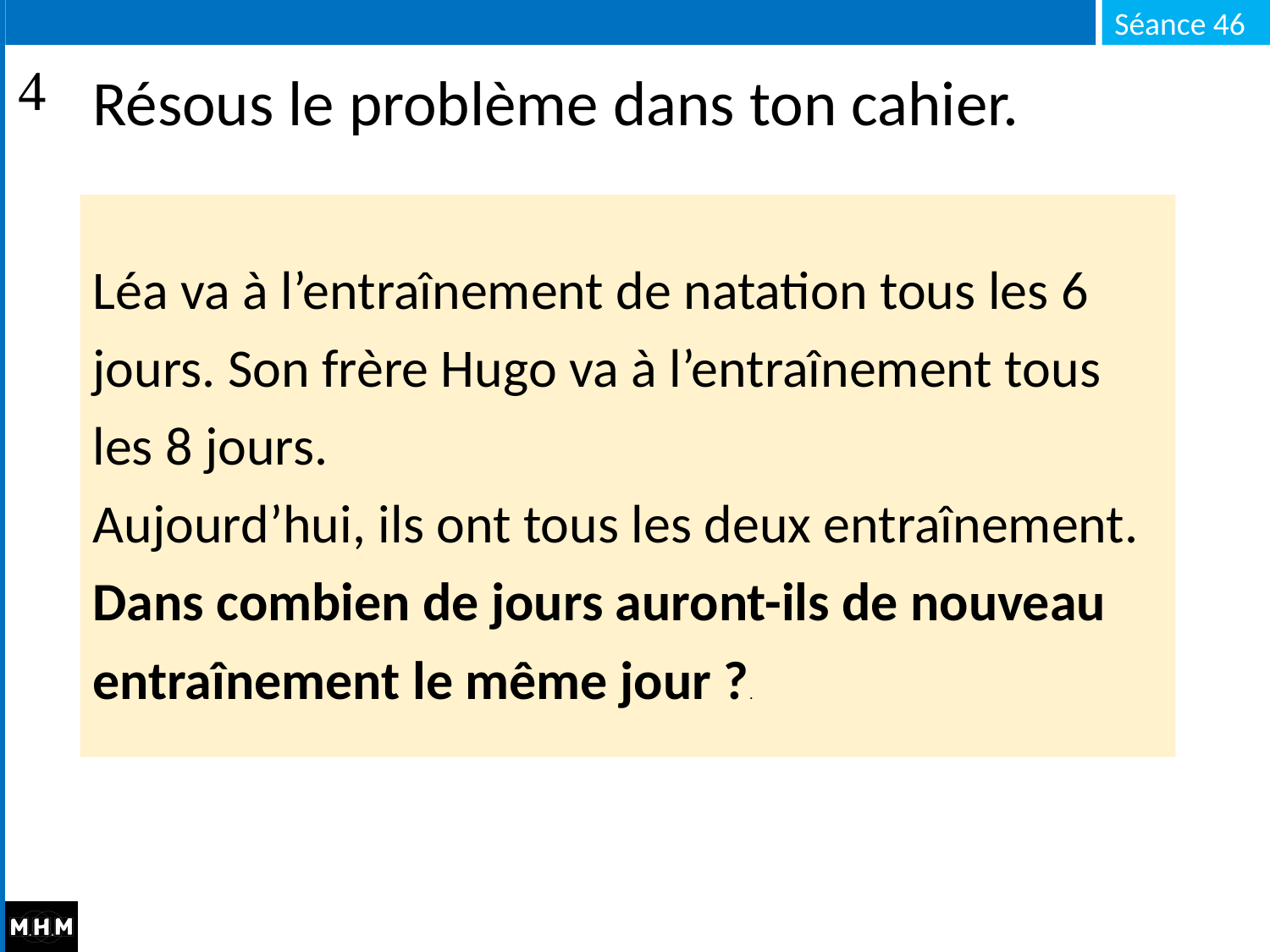

# Résous le problème dans ton cahier.
Léa va à l’entraînement de natation tous les 6 jours. Son frère Hugo va à l’entraînement tous les 8 jours.
Aujourd’hui, ils ont tous les deux entraînement.
Dans combien de jours auront-ils de nouveau entraînement le même jour ?.